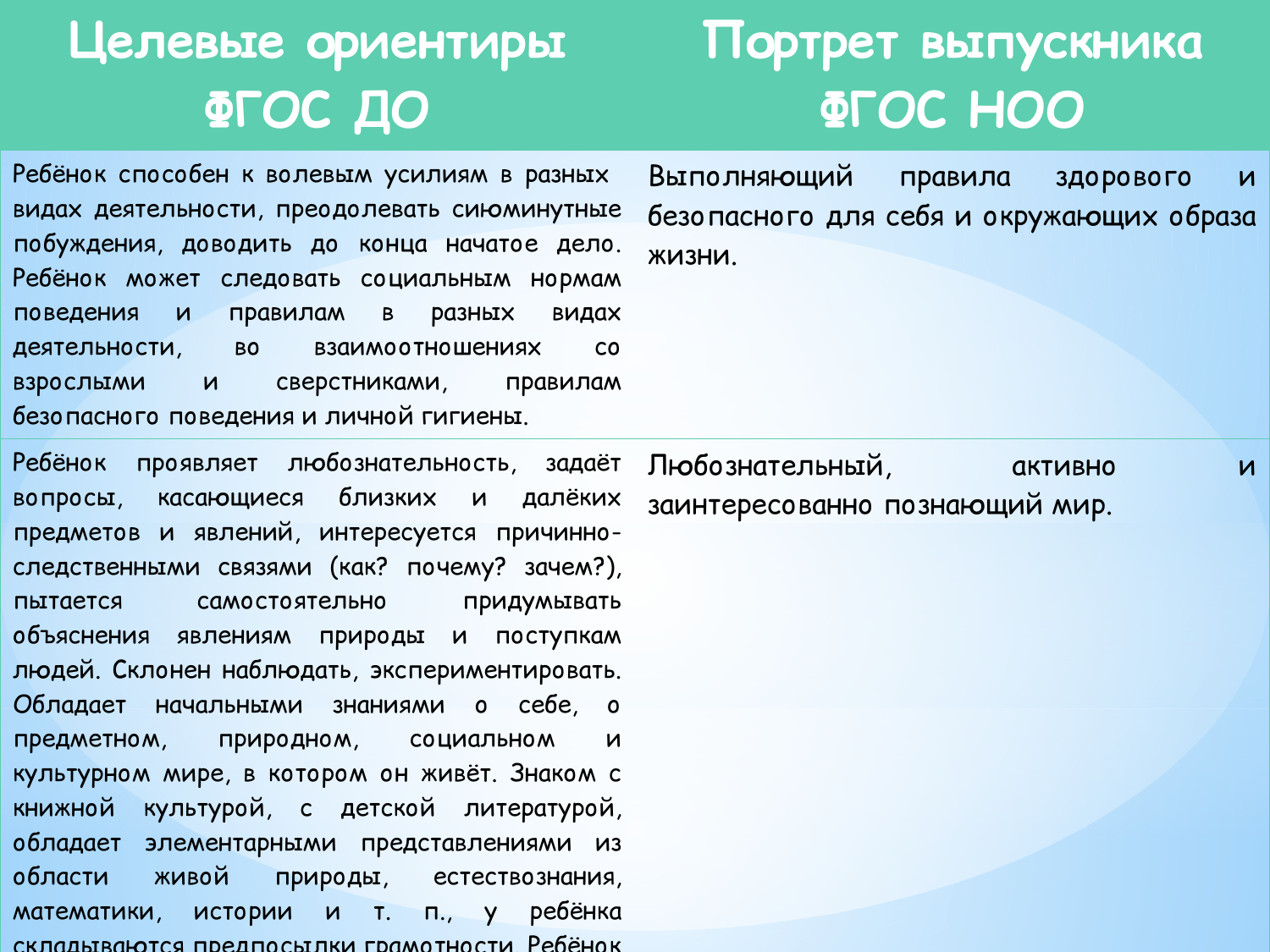

| Целевые ориентиры ФГОС ДО | Портрет выпускника ФГОС НОО |
| --- | --- |
| Ребёнок способен к волевым усилиям в разных видах деятельности, преодолевать сиюминутные побуждения, доводить до конца начатое дело. Ребёнок может следовать социальным нормам поведения и правилам в разных видах деятельности, во взаимоотношениях со взрослыми и сверстниками, правилам безопасного поведения и личной гигиены. | Выполняющий правила здорового и безопасного для себя и окружающих образа жизни. |
| Ребёнок проявляет любознательность, задаёт вопросы, касающиеся близких и далёких предметов и явлений, интересуется причинно- следственными связями (как? почему? зачем?), пытается самостоятельно придумывать объяснения явлениям природы и поступкам людей. Склонен наблюдать, экспериментировать. Обладает начальными знаниями о себе, о предметном, природном, социальном и культурном мире, в котором он живёт. Знаком с книжной культурой, с детской литературой, обладает элементарными представлениями из области живой природы, естествознания, математики, истории и т. п., у ребёнка складываются предпосылки грамотности. Ребёнок способен к принятию собственных решений, опираясь на свои знания и умения в различных сферах действительности. | Любознательный, активно и заинтересованно познающий мир. |